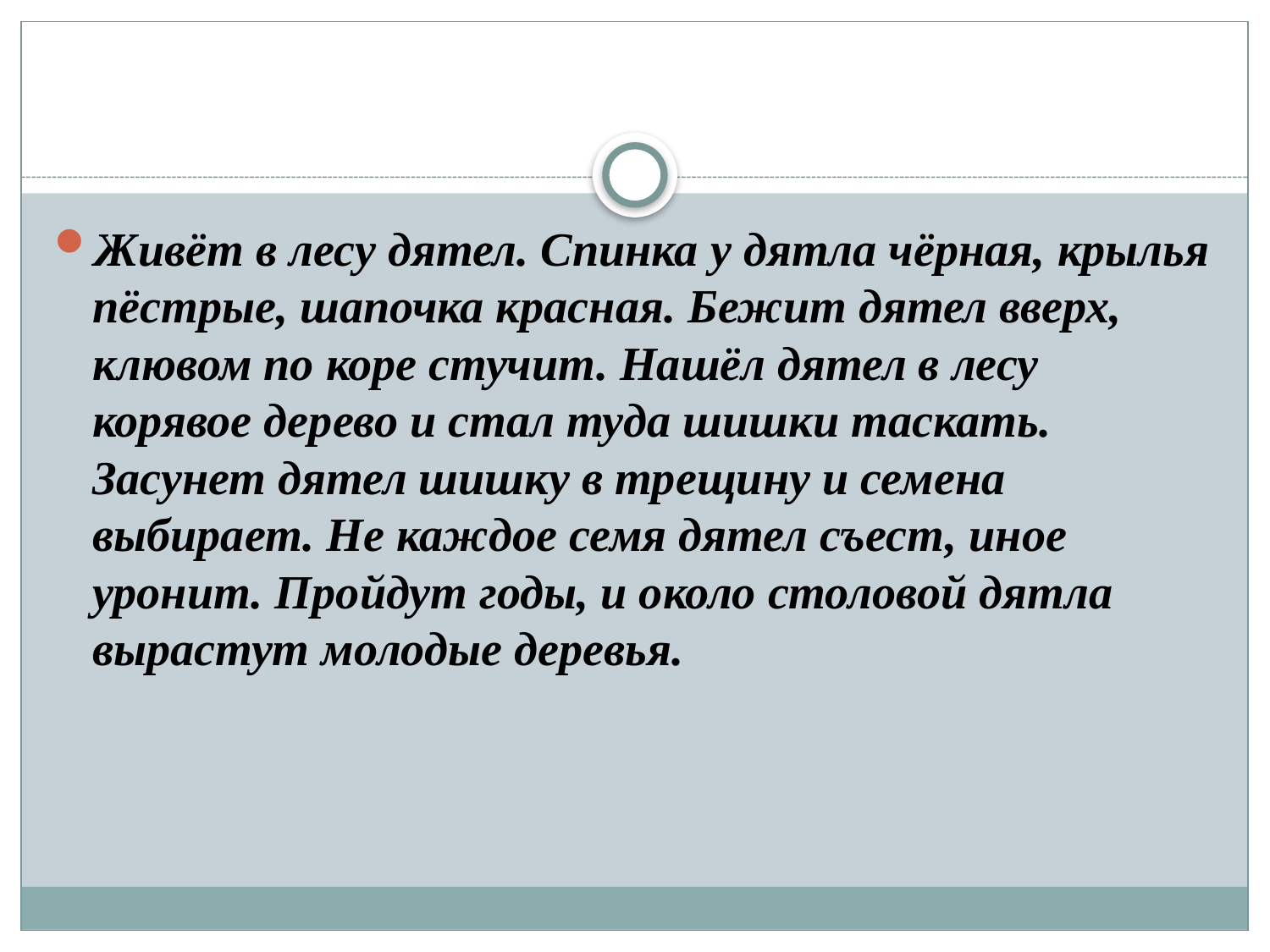

#
Живёт в лесу дятел. Спинка у дятла чёрная, крылья пёстрые, шапочка красная. Бежит дятел вверх, клювом по коре стучит. Нашёл дятел в лесу корявое дерево и стал туда шишки таскать. Засунет дятел шишку в трещину и семена выбирает. Не каждое семя дятел съест, иное уронит. Пройдут годы, и около столовой дятла вырастут молодые деревья.